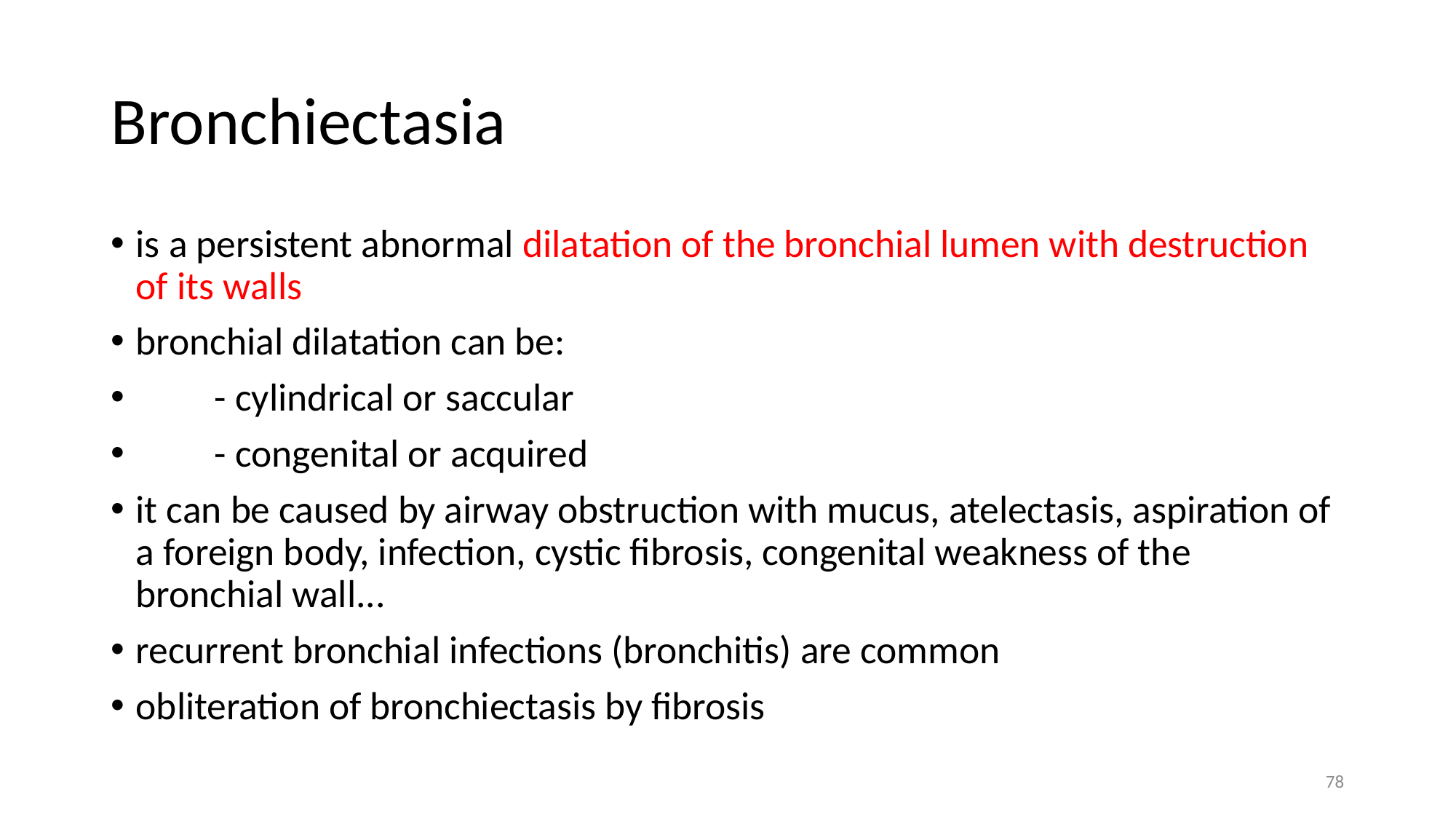

# Bronchiectasia
is a persistent abnormal dilatation of the bronchial lumen with destruction of its walls
bronchial dilatation can be:
         - cylindrical or saccular
         - congenital or acquired
it can be caused by airway obstruction with mucus, atelectasis, aspiration of a foreign body, infection, cystic fibrosis, congenital weakness of the bronchial wall...
recurrent bronchial infections (bronchitis) are common
obliteration of bronchiectasis by fibrosis
78